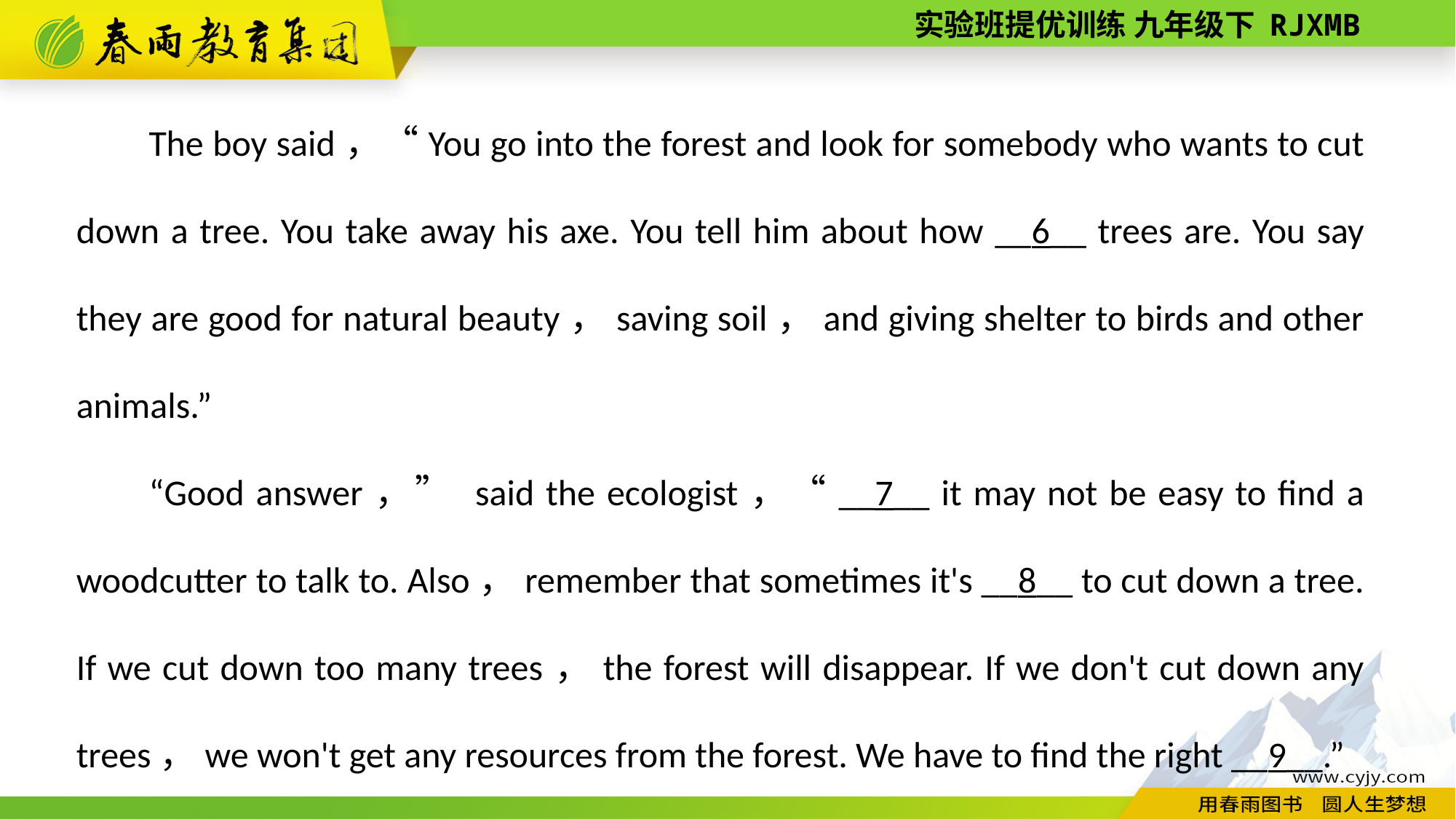

The boy said，“You go into the forest and look for somebody who wants to cut down a tree. You take away his axe. You tell him about how __6__ trees are. You say they are good for natural beauty，saving soil，and giving shelter to birds and other animals.”
“Good answer，” said the ecologist，“__7__ it may not be easy to find a woodcutter to talk to. Also，remember that sometimes it's __8__ to cut down a tree. If we cut down too many trees，the forest will disappear. If we don't cut down any trees，we won't get any resources from the forest. We have to find the right __9__.”